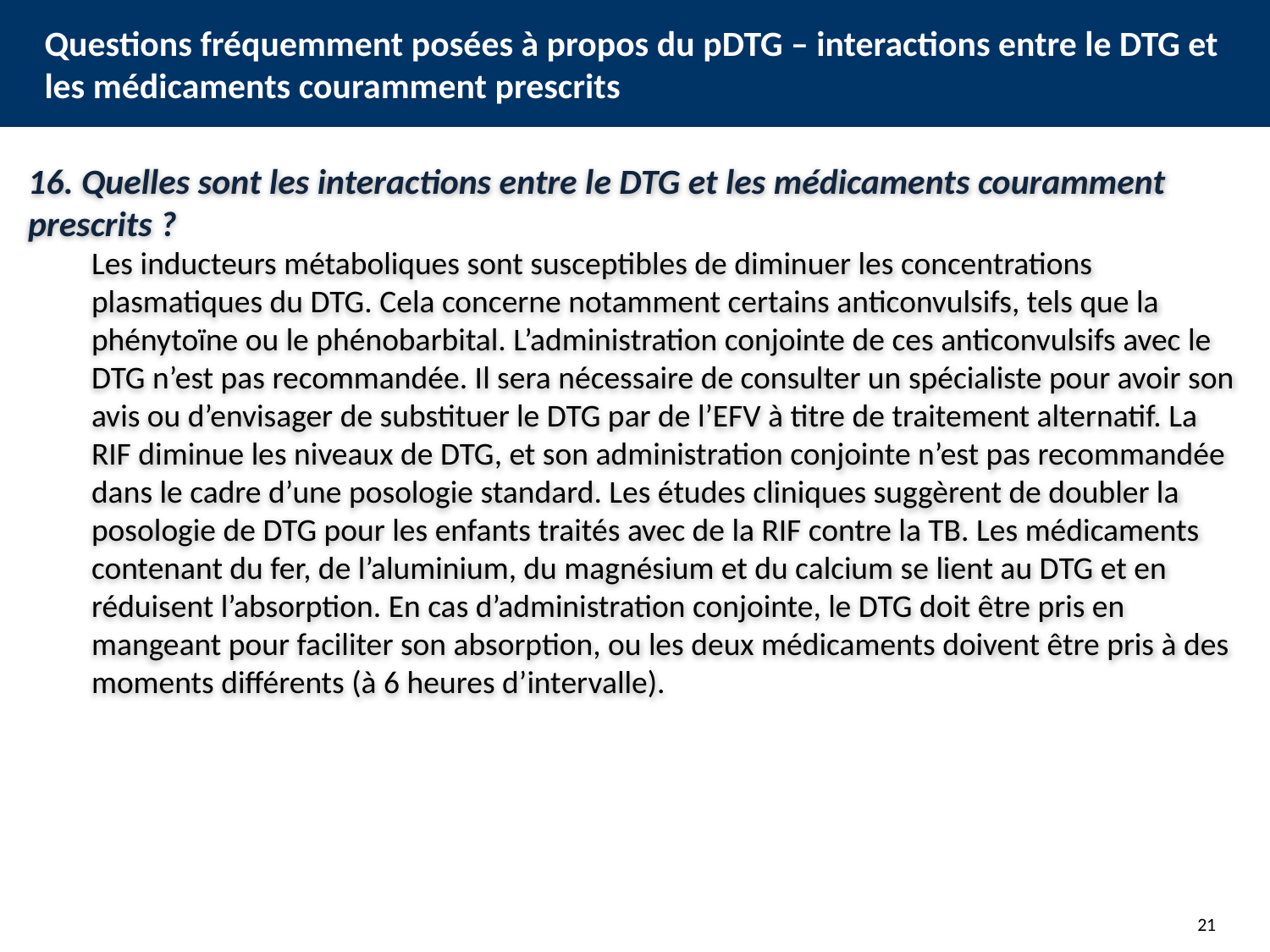

# Questions fréquemment posées à propos du pDTG – interactions entre le DTG et les médicaments couramment prescrits
16. Quelles sont les interactions entre le DTG et les médicaments couramment prescrits ?
Les inducteurs métaboliques sont susceptibles de diminuer les concentrations plasmatiques du DTG. Cela concerne notamment certains anticonvulsifs, tels que la phénytoïne ou le phénobarbital. L’administration conjointe de ces anticonvulsifs avec le DTG n’est pas recommandée. Il sera nécessaire de consulter un spécialiste pour avoir son avis ou d’envisager de substituer le DTG par de l’EFV à titre de traitement alternatif. La RIF diminue les niveaux de DTG, et son administration conjointe n’est pas recommandée dans le cadre d’une posologie standard. Les études cliniques suggèrent de doubler la posologie de DTG pour les enfants traités avec de la RIF contre la TB. Les médicaments contenant du fer, de l’aluminium, du magnésium et du calcium se lient au DTG et en réduisent l’absorption. En cas d’administration conjointe, le DTG doit être pris en mangeant pour faciliter son absorption, ou les deux médicaments doivent être pris à des moments différents (à 6 heures d’intervalle).